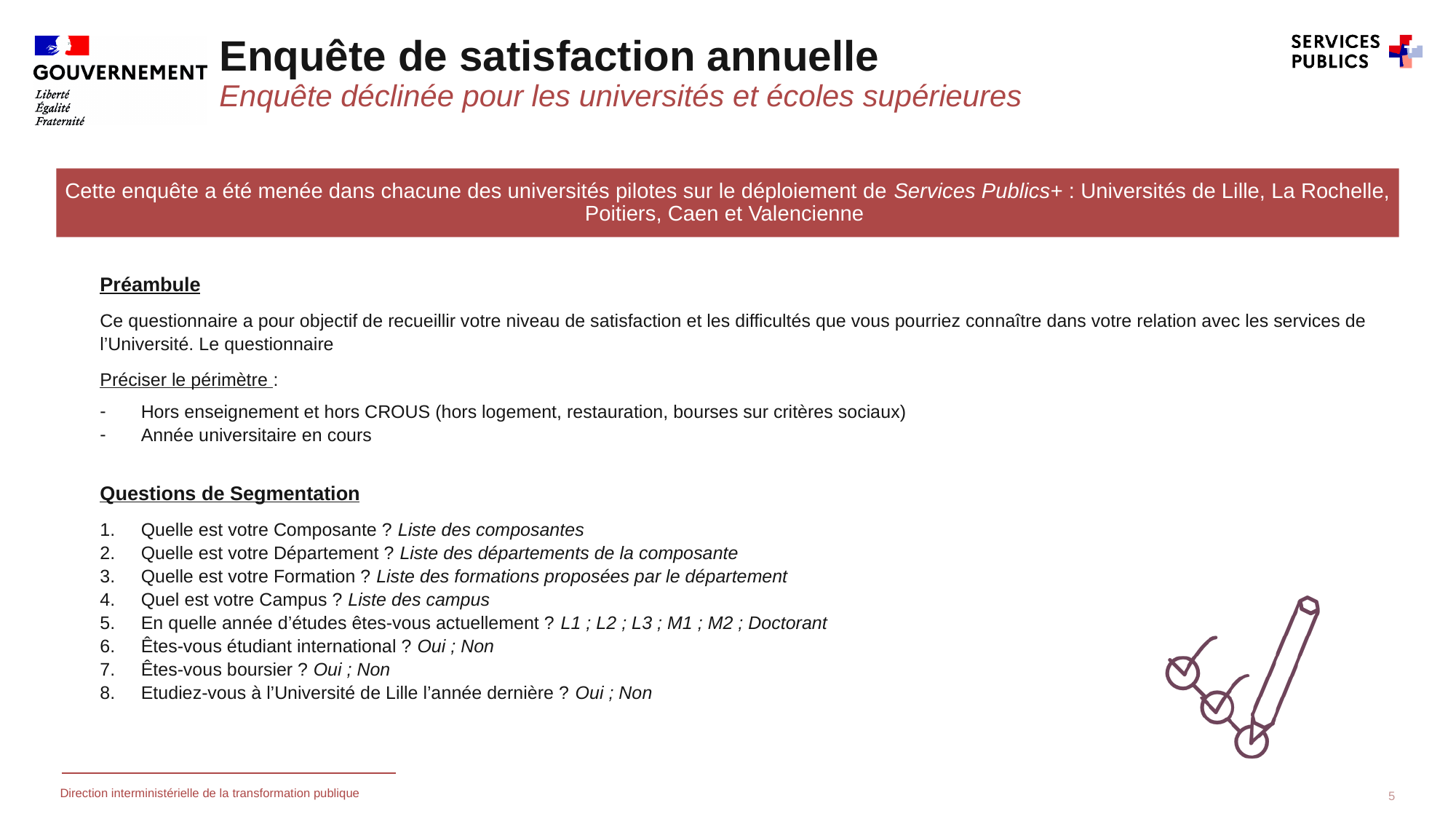

Enquête de satisfaction annuelle
Enquête déclinée pour les universités et écoles supérieures

Cette enquête a été menée dans chacune des universités pilotes sur le déploiement de Services Publics+ : Universités de Lille, La Rochelle, Poitiers, Caen et Valencienne
Préambule
Ce questionnaire a pour objectif de recueillir votre niveau de satisfaction et les difficultés que vous pourriez connaître dans votre relation avec les services de l’Université. Le questionnaire
Préciser le périmètre :
Hors enseignement et hors CROUS (hors logement, restauration, bourses sur critères sociaux)
Année universitaire en cours

Questions de Segmentation
Quelle est votre Composante ? Liste des composantes
Quelle est votre Département ? Liste des départements de la composante
Quelle est votre Formation ? Liste des formations proposées par le département
Quel est votre Campus ? Liste des campus
En quelle année d’études êtes-vous actuellement ? L1 ; L2 ; L3 ; M1 ; M2 ; Doctorant
Êtes-vous étudiant international ? Oui ; Non
Êtes-vous boursier ? Oui ; Non
Etudiez-vous à l’Université de Lille l’année dernière ? Oui ; Non

5